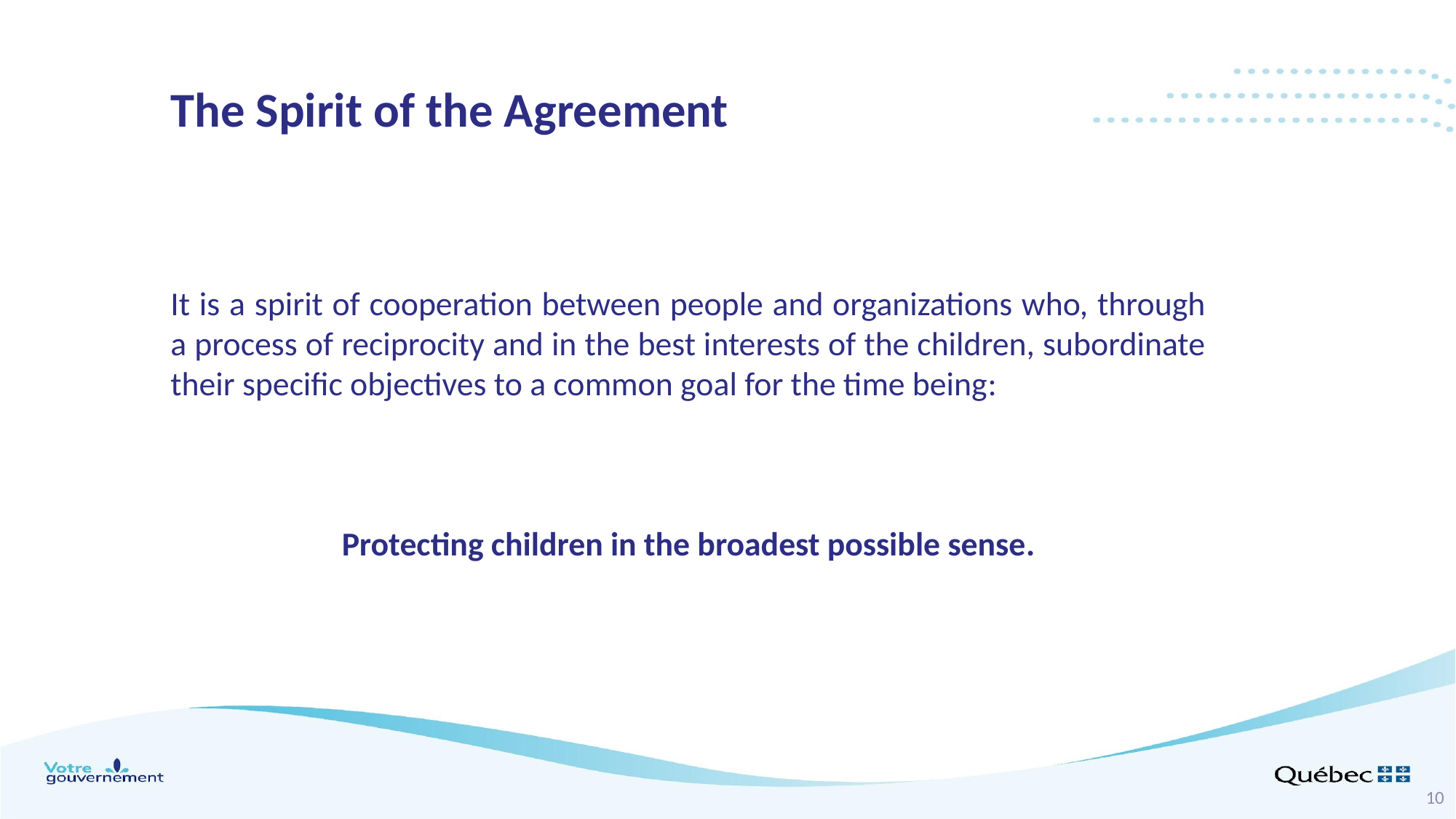

The Spirit of the Agreement

It is a spirit of cooperation between people and organizations who, through a process of reciprocity and in the best interests of the children, subordinate their specific objectives to a common goal for the time being:

Protecting children in the broadest possible sense.
10